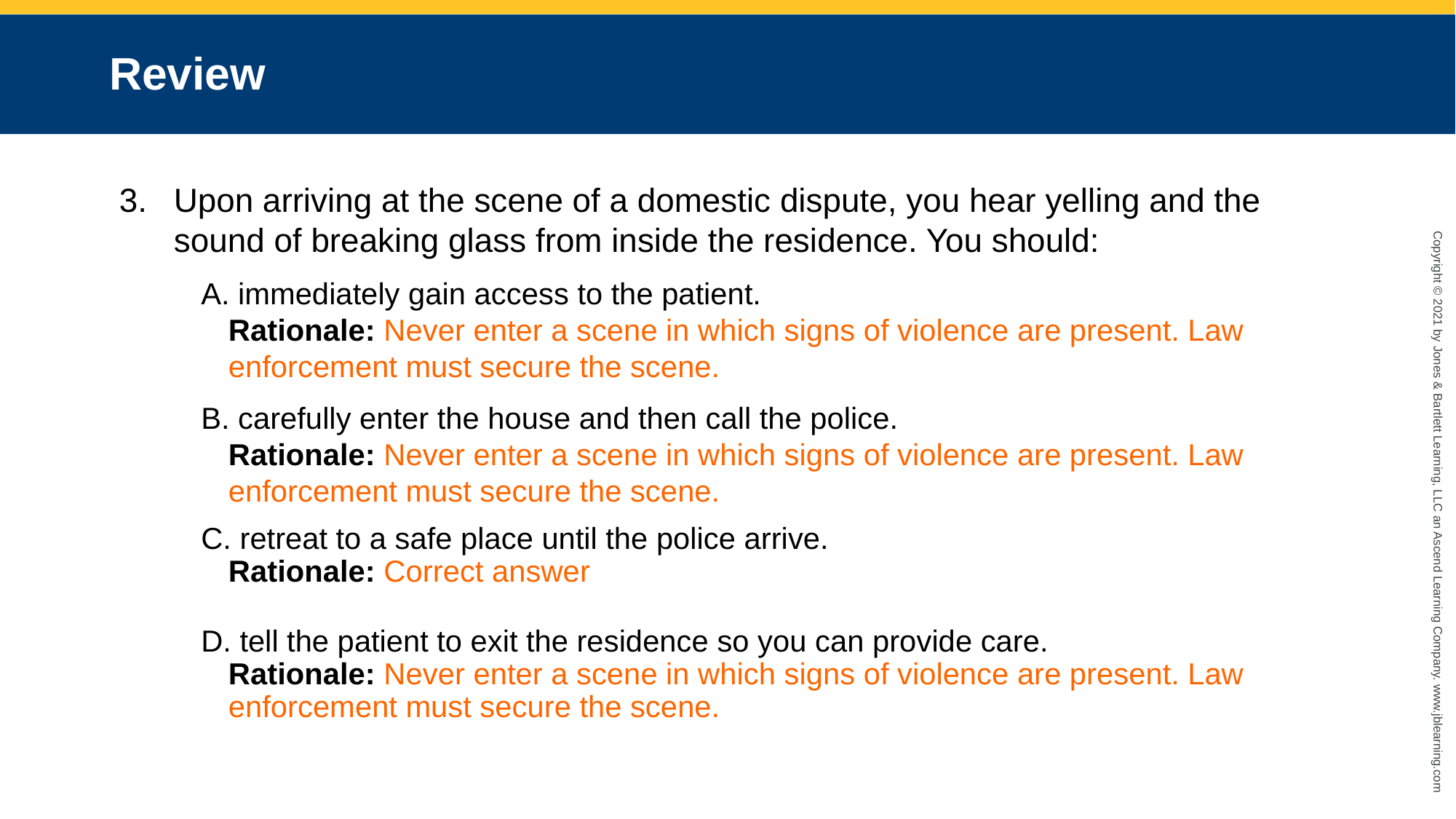

# Review
Upon arriving at the scene of a domestic dispute, you hear yelling and the sound of breaking glass from inside the residence. You should:
 immediately gain access to the patient.
	Rationale: Never enter a scene in which signs of violence are present. Law enforcement must secure the scene.
 carefully enter the house and then call the police.
	Rationale: Never enter a scene in which signs of violence are present. Law enforcement must secure the scene.
 retreat to a safe place until the police arrive.
	Rationale: Correct answer

 tell the patient to exit the residence so you can provide care.
	Rationale: Never enter a scene in which signs of violence are present. Law enforcement must secure the scene.